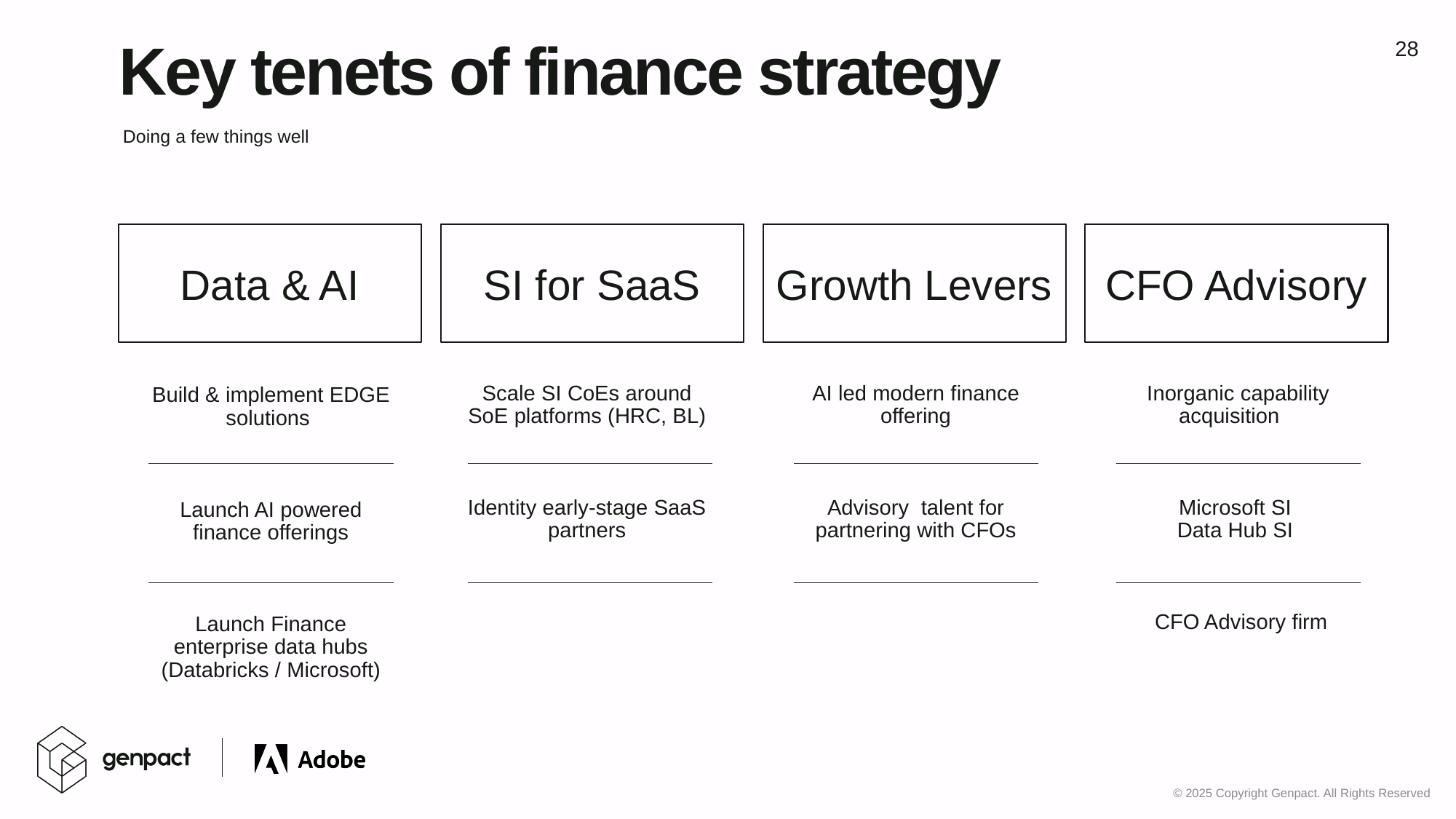

# Key tenets of finance strategy
Doing a few things well
Data & AI
SI for SaaS
Growth Levers
CFO Advisory
Scale SI CoEs around SoE platforms (HRC, BL)

Identity early-stage SaaS partners

AI led modern finance offering

Advisory  talent for partnering with CFOs

Inorganic capability acquisition

Microsoft SI
Data Hub SI

 CFO Advisory firm

Build & implement EDGE solutions

Launch AI powered finance offerings

Launch Finance enterprise data hubs (Databricks / Microsoft)